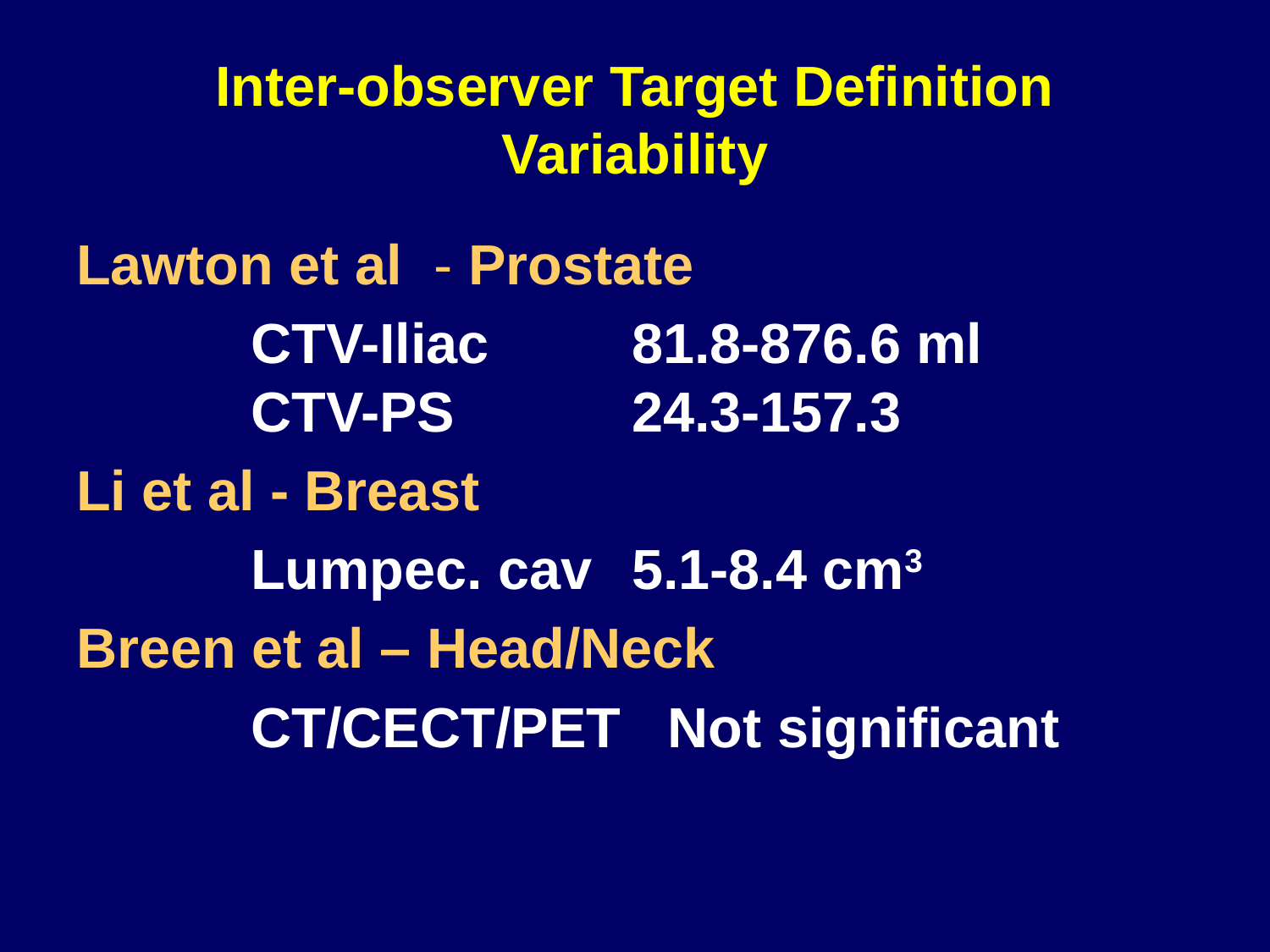

# Inter-observer Target Definition Variability
Lawton et al  - Prostate
		CTV-Iliac		81.8-876.6 ml			CTV-PS		24.3-157.3
Li et al - Breast
		Lumpec. cav	5.1-8.4 cm3
Breen et al – Head/Neck
		CT/CECT/PET   Not significant